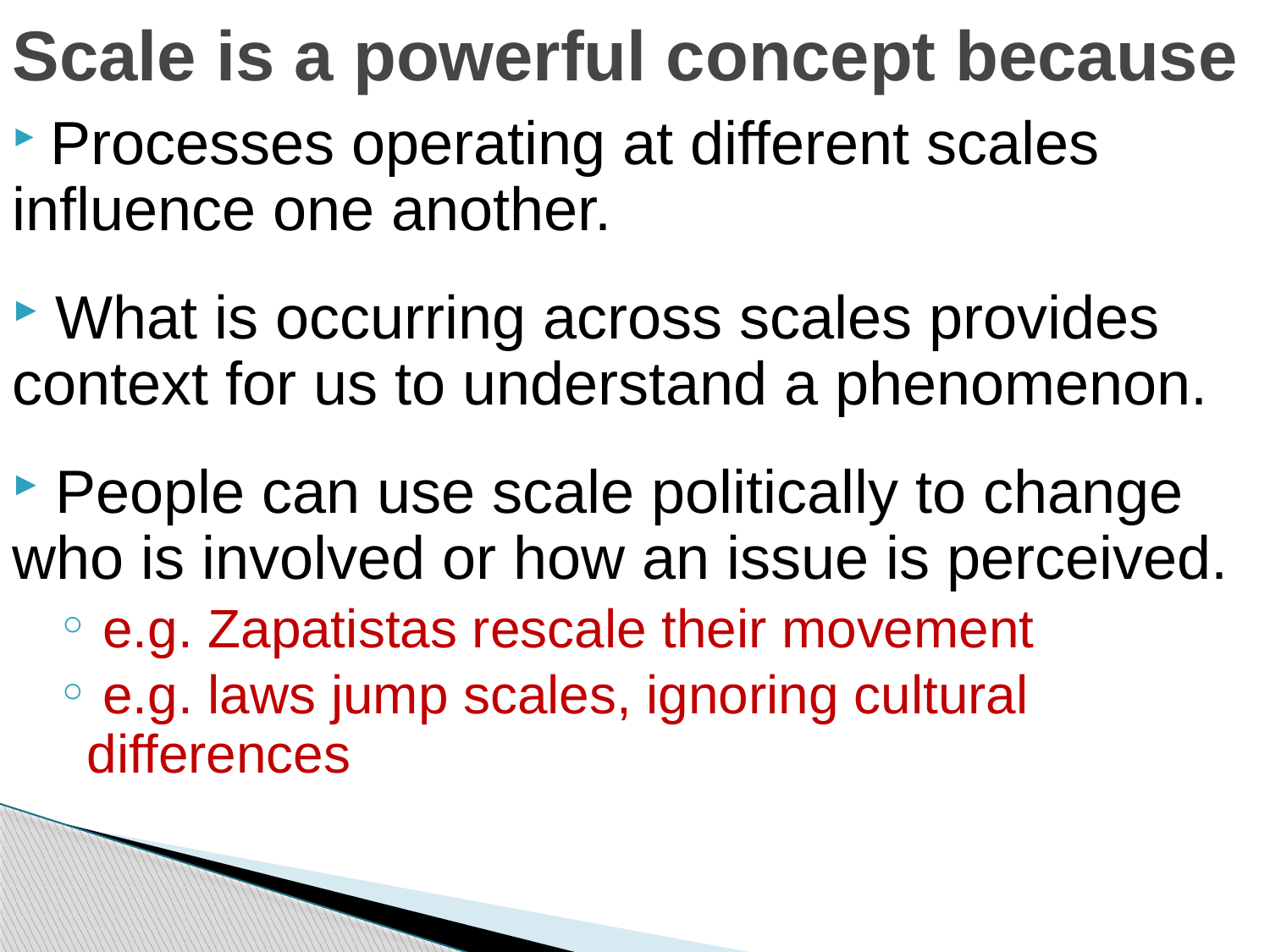

# Scale is a powerful concept because
 Processes operating at different scales influence one another.

 What is occurring across scales provides context for us to understand a phenomenon.

 People can use scale politically to change who is involved or how an issue is perceived.
 e.g. Zapatistas rescale their movement
 e.g. laws jump scales, ignoring cultural
  differences